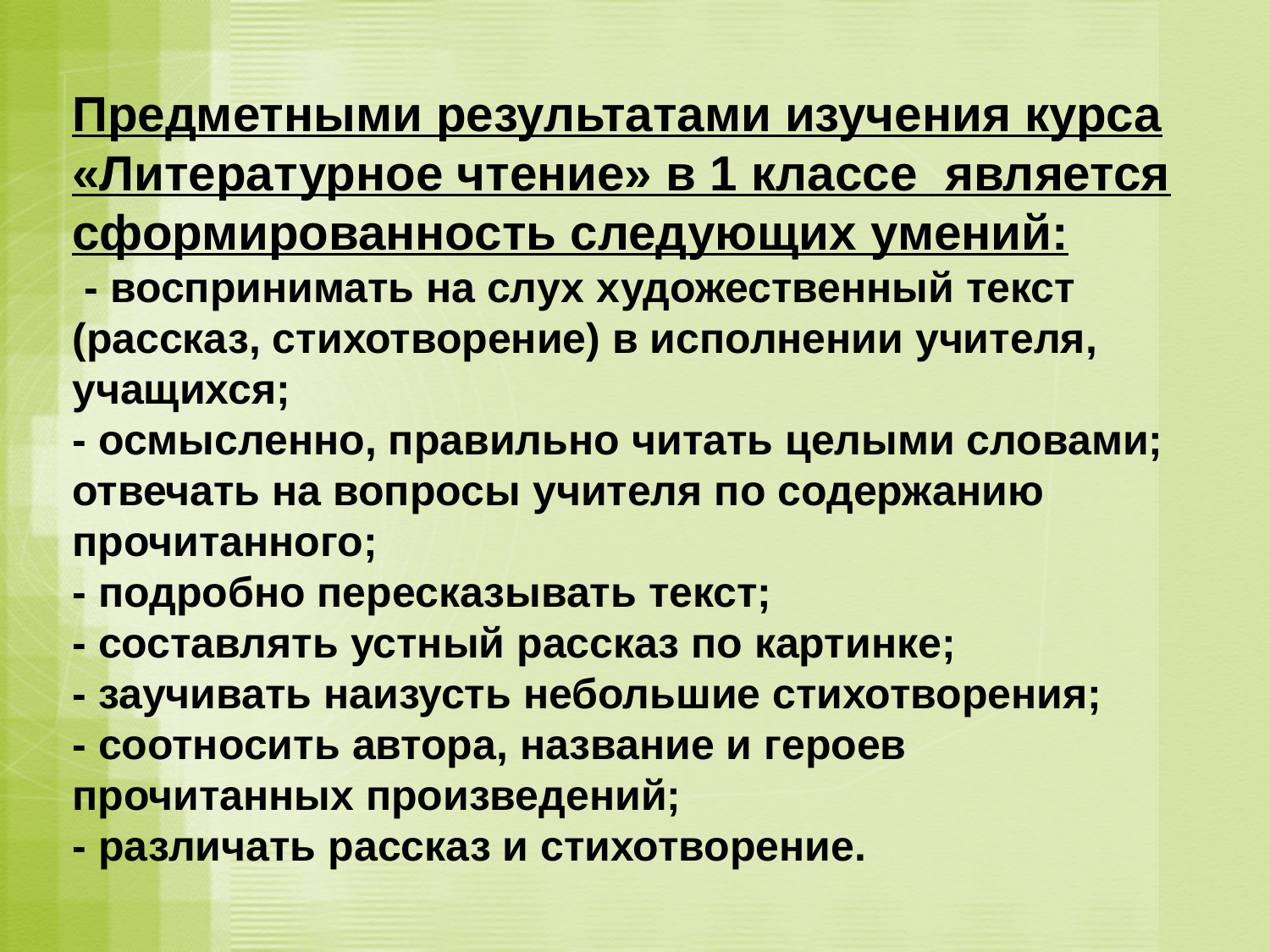

# Предметными результатами изучения курса «Литературное чтение» в 1 классе  является сформированность следующих умений: - воспринимать на слух художественный текст (рассказ, стихотворение) в исполнении учителя, учащихся; - осмысленно, правильно читать целыми словами; отвечать на вопросы учителя по содержанию прочитанного; - подробно пересказывать текст; - составлять устный рассказ по картинке; - заучивать наизусть небольшие стихотворения; - соотносить автора, название и героев прочитанных произведений; - различать рассказ и стихотворение.